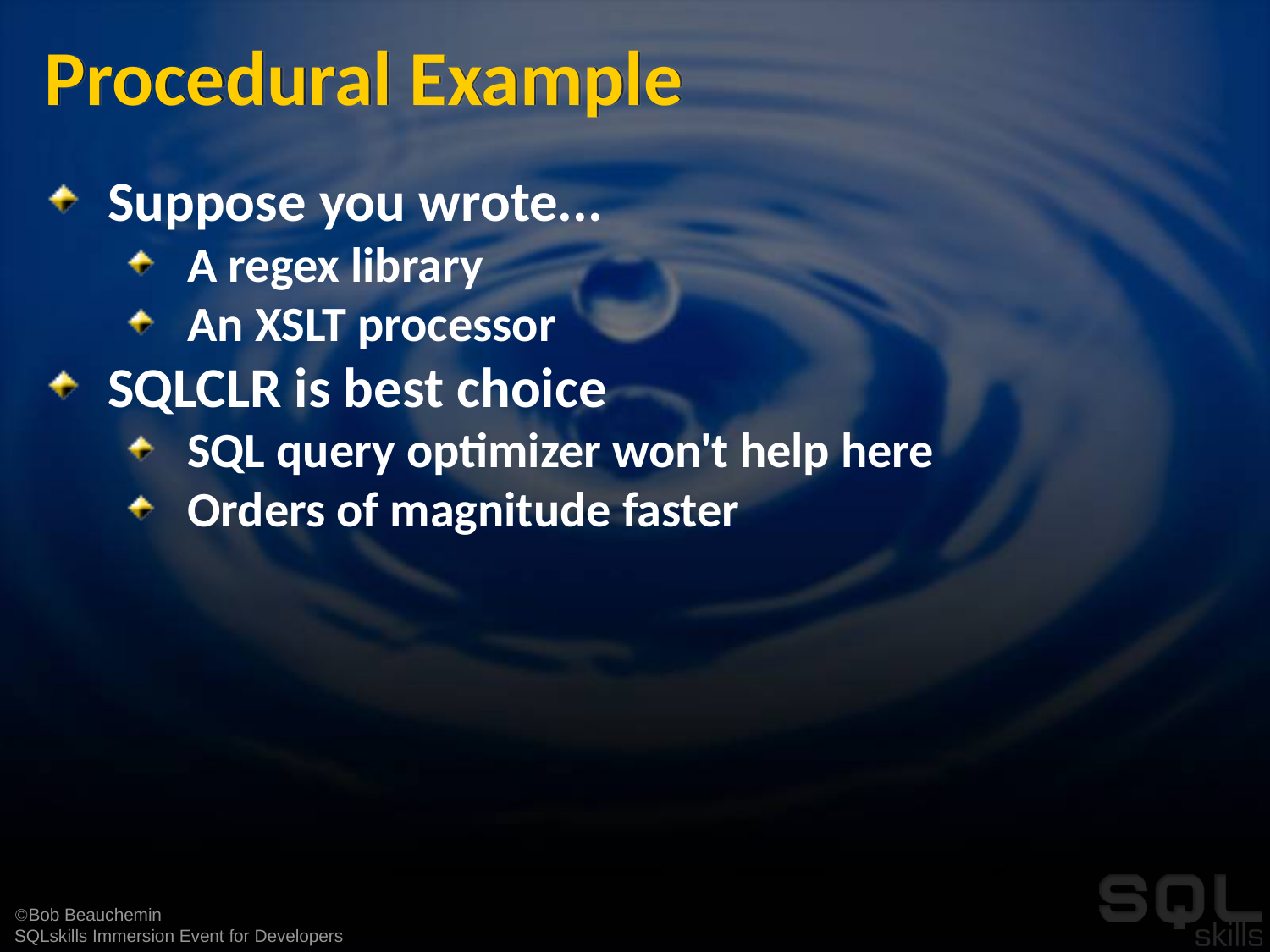

# Procedural Example
Suppose you wrote...
A regex library
An XSLT processor
SQLCLR is best choice
SQL query optimizer won't help here
Orders of magnitude faster